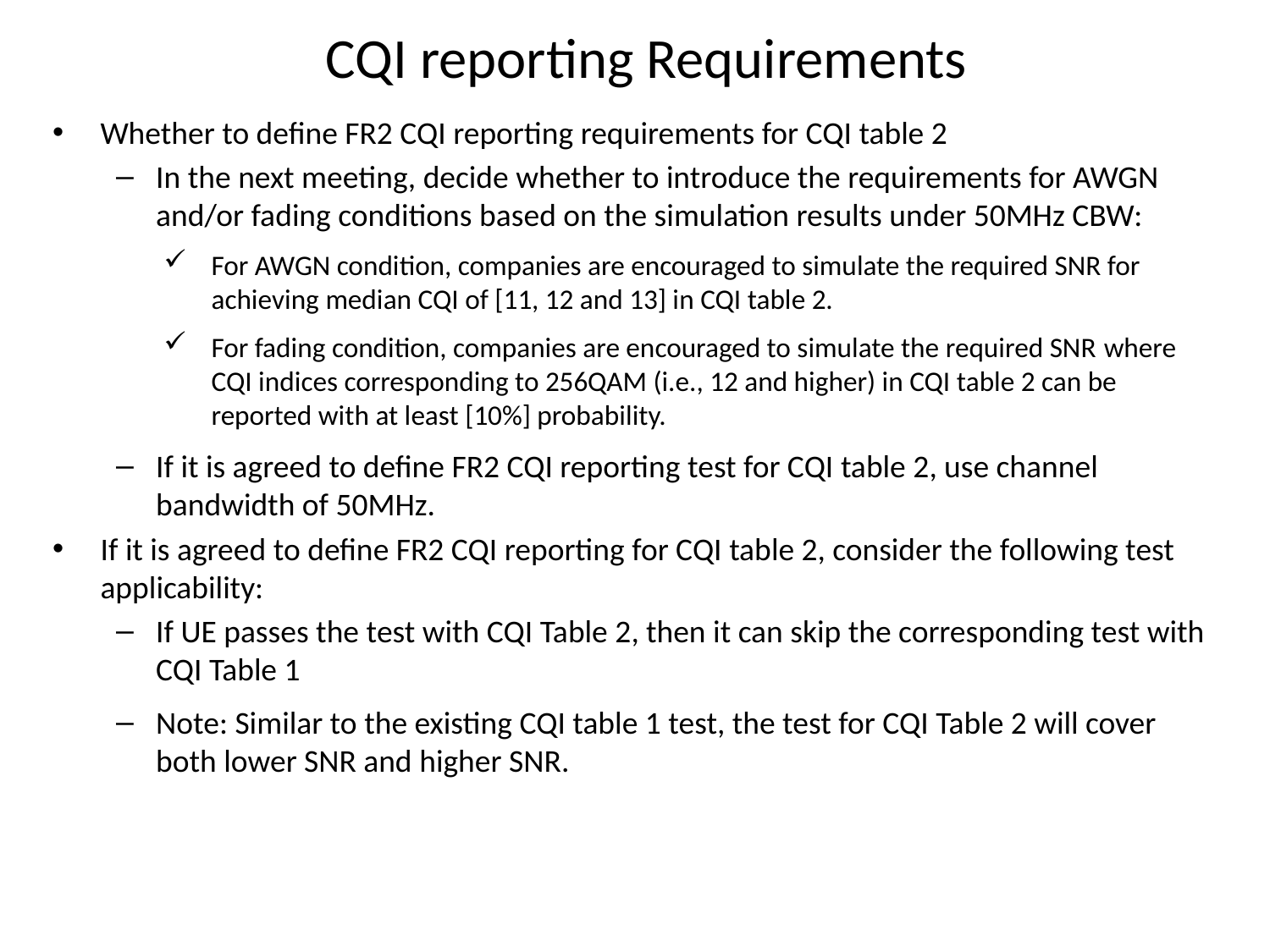

# CQI reporting Requirements
Whether to define FR2 CQI reporting requirements for CQI table 2
In the next meeting, decide whether to introduce the requirements for AWGN and/or fading conditions based on the simulation results under 50MHz CBW:
For AWGN condition, companies are encouraged to simulate the required SNR for achieving median CQI of [11, 12 and 13] in CQI table 2.
For fading condition, companies are encouraged to simulate the required SNR where CQI indices corresponding to 256QAM (i.e., 12 and higher) in CQI table 2 can be reported with at least [10%] probability.
If it is agreed to define FR2 CQI reporting test for CQI table 2, use channel bandwidth of 50MHz.
If it is agreed to define FR2 CQI reporting for CQI table 2, consider the following test applicability:
If UE passes the test with CQI Table 2, then it can skip the corresponding test with CQI Table 1
Note: Similar to the existing CQI table 1 test, the test for CQI Table 2 will cover both lower SNR and higher SNR.